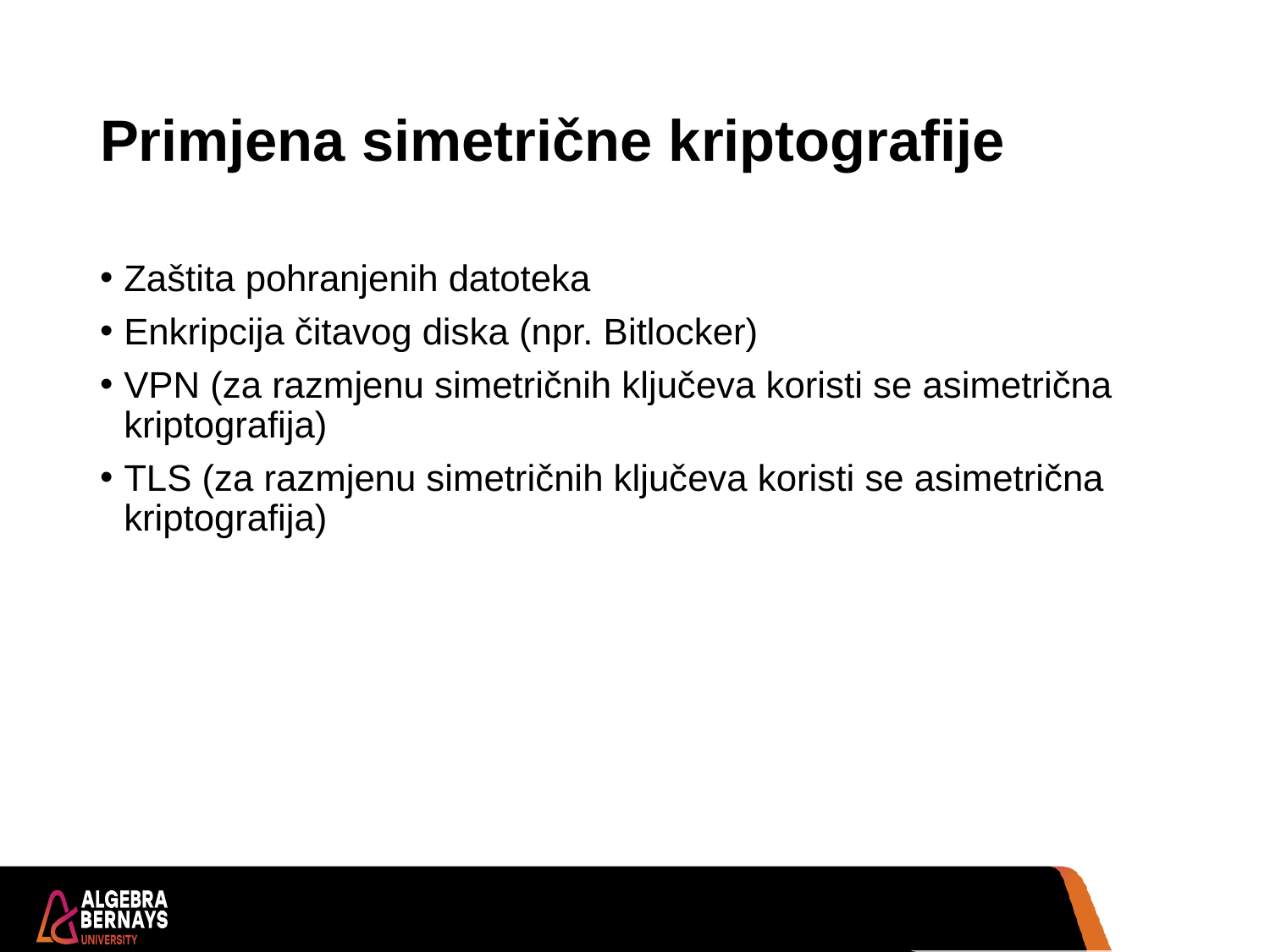

# Primjena simetrične kriptografije
Zaštita pohranjenih datoteka
Enkripcija čitavog diska (npr. Bitlocker)
VPN (za razmjenu simetričnih ključeva koristi se asimetrična kriptografija)
TLS (za razmjenu simetričnih ključeva koristi se asimetrična kriptografija)